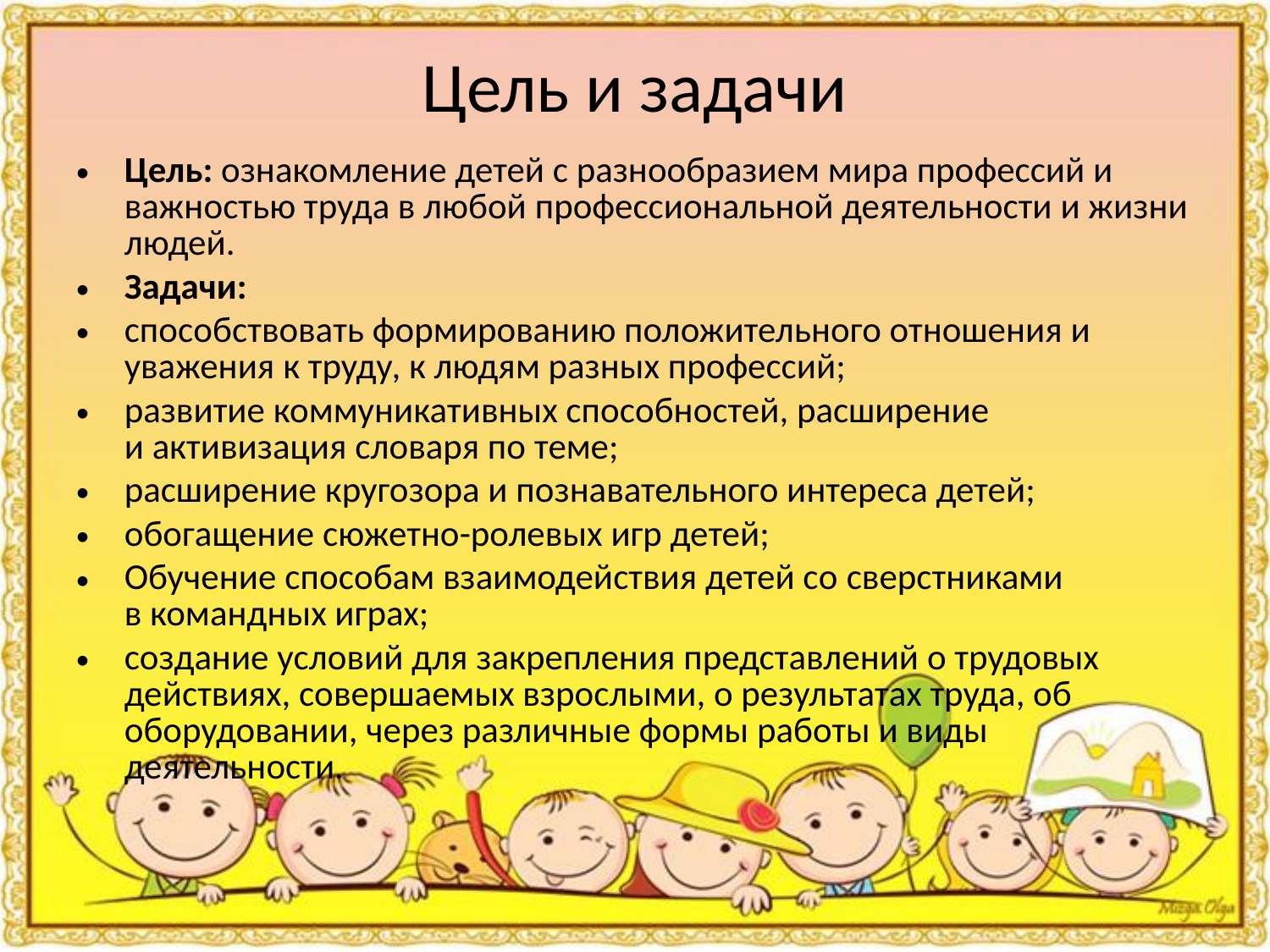

# Цель и задачи
Цель: ознакомление детей с разнообразием мира профессий и важностью труда в любой профессиональной деятельности и жизни людей.
Задачи:
способствовать формированию положительного отношения и уважения к труду, к людям разных профессий;
развитие коммуникативных способностей, расширение и активизация словаря по теме;
расширение кругозора и познавательного интереса детей;
обогащение сюжетно-ролевых игр детей;
Обучение способам взаимодействия детей со сверстниками в командных играх;
создание условий для закрепления представлений о трудовых действиях, совершаемых взрослыми, о результатах труда, об оборудовании, через различные формы работы и виды деятельности.